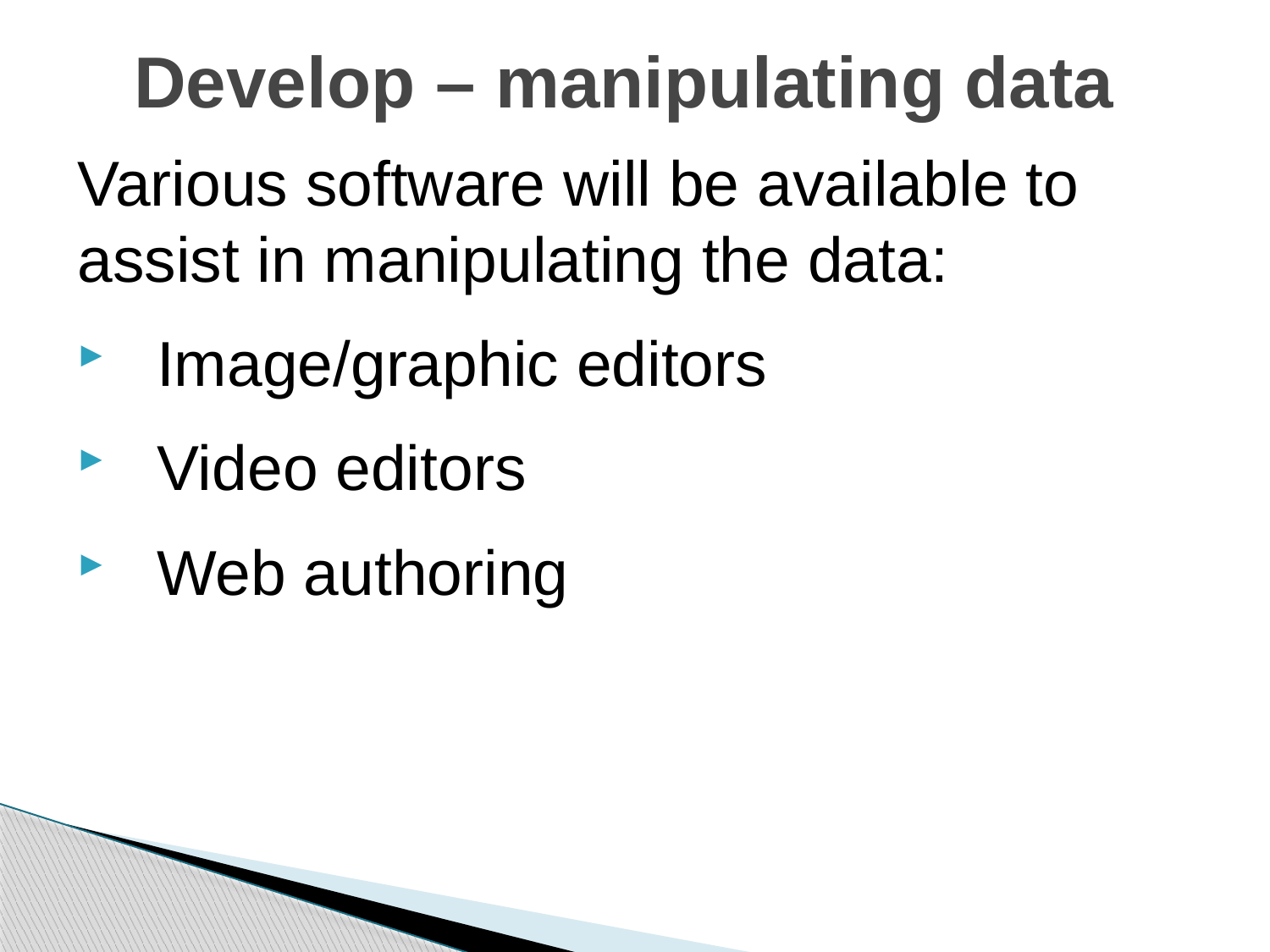

# Develop – manipulating data
Various software will be available to assist in manipulating the data:
Image/graphic editors
Video editors
Web authoring